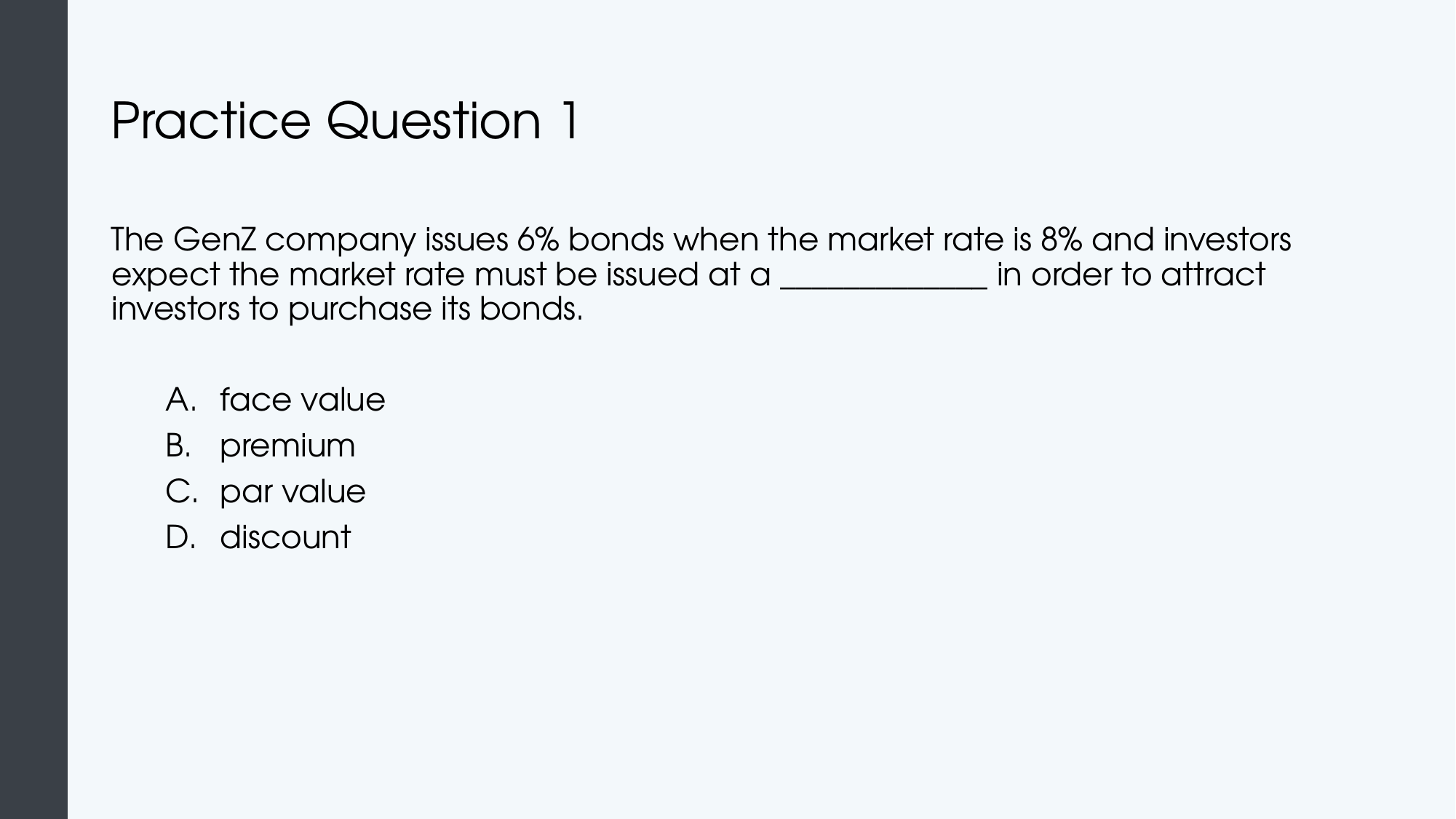

# Practice Question 1
The GenZ company issues 6% bonds when the market rate is 8% and investors expect the market rate must be issued at a _____________ in order to attract investors to purchase its bonds.

face value
premium
par value
discount